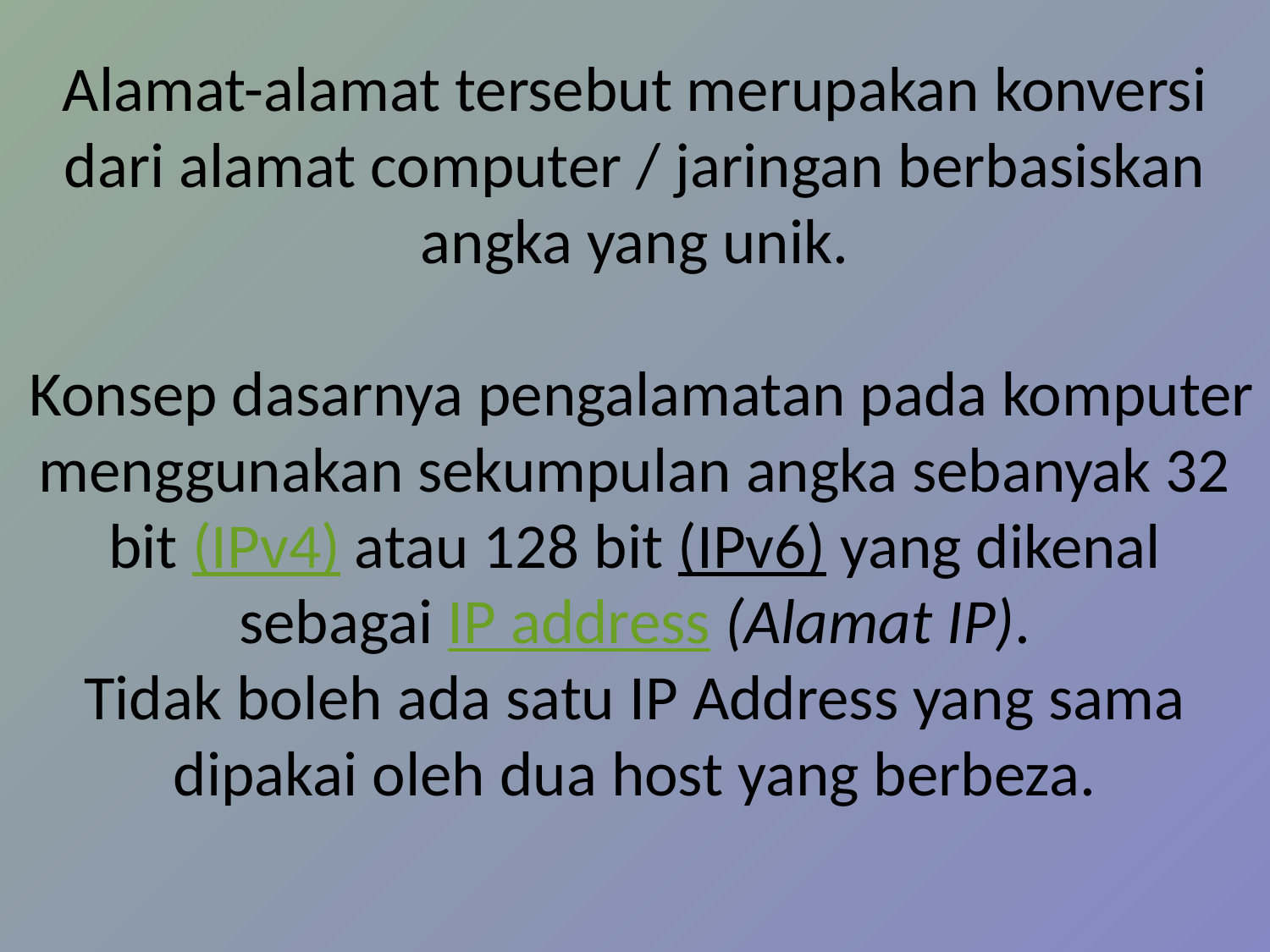

# Alamat-alamat tersebut merupakan konversi dari alamat computer / jaringan berbasiskan angka yang unik. Konsep dasarnya pengalamatan pada komputer menggunakan sekumpulan angka sebanyak 32 bit (IPv4) atau 128 bit (IPv6) yang dikenal sebagai IP address (Alamat IP). Tidak boleh ada satu IP Address yang sama dipakai oleh dua host yang berbeza.